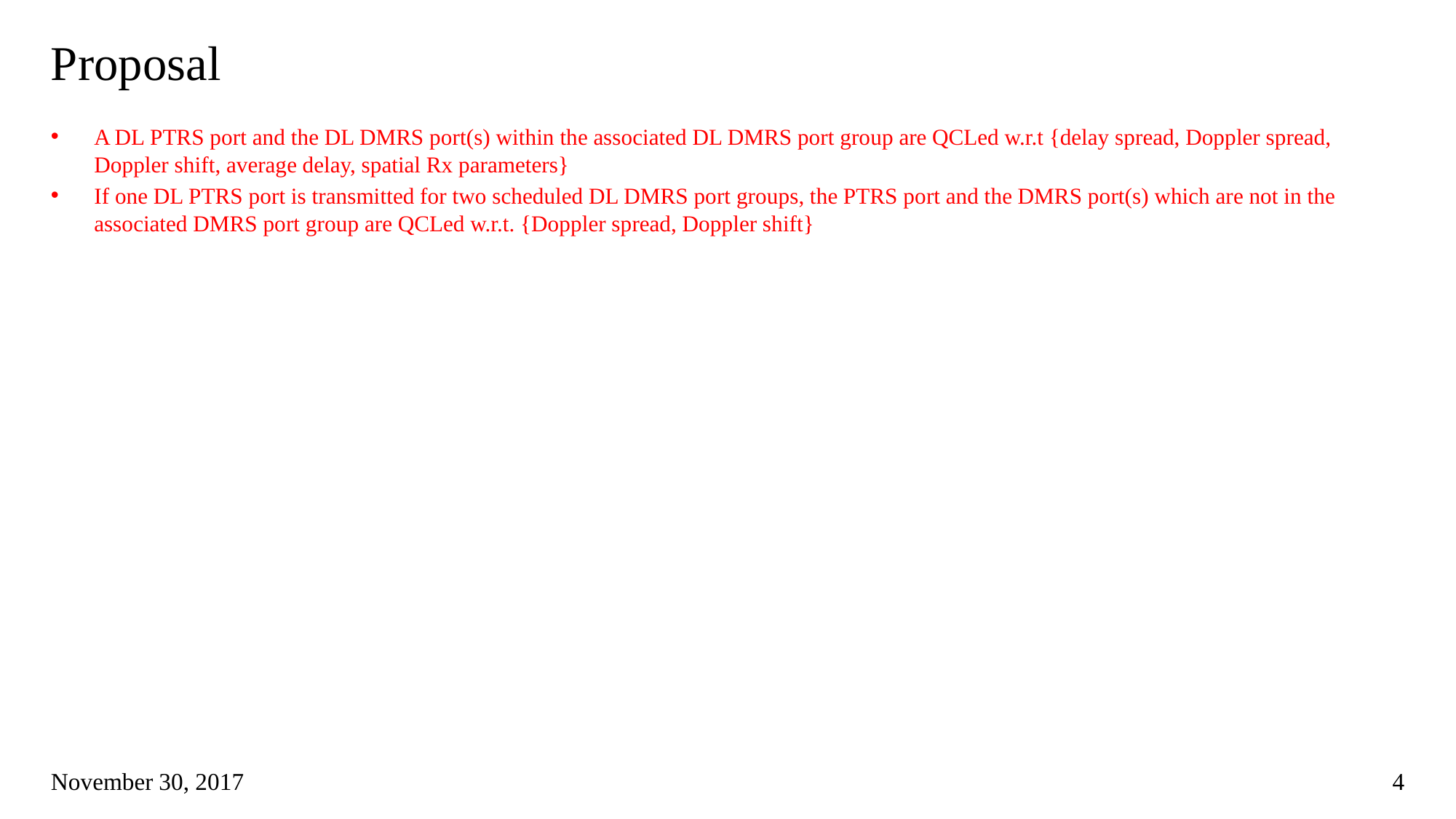

# Proposal
A DL PTRS port and the DL DMRS port(s) within the associated DL DMRS port group are QCLed w.r.t {delay spread, Doppler spread, Doppler shift, average delay, spatial Rx parameters}
If one DL PTRS port is transmitted for two scheduled DL DMRS port groups, the PTRS port and the DMRS port(s) which are not in the associated DMRS port group are QCLed w.r.t. {Doppler spread, Doppler shift}
November 30, 2017
4